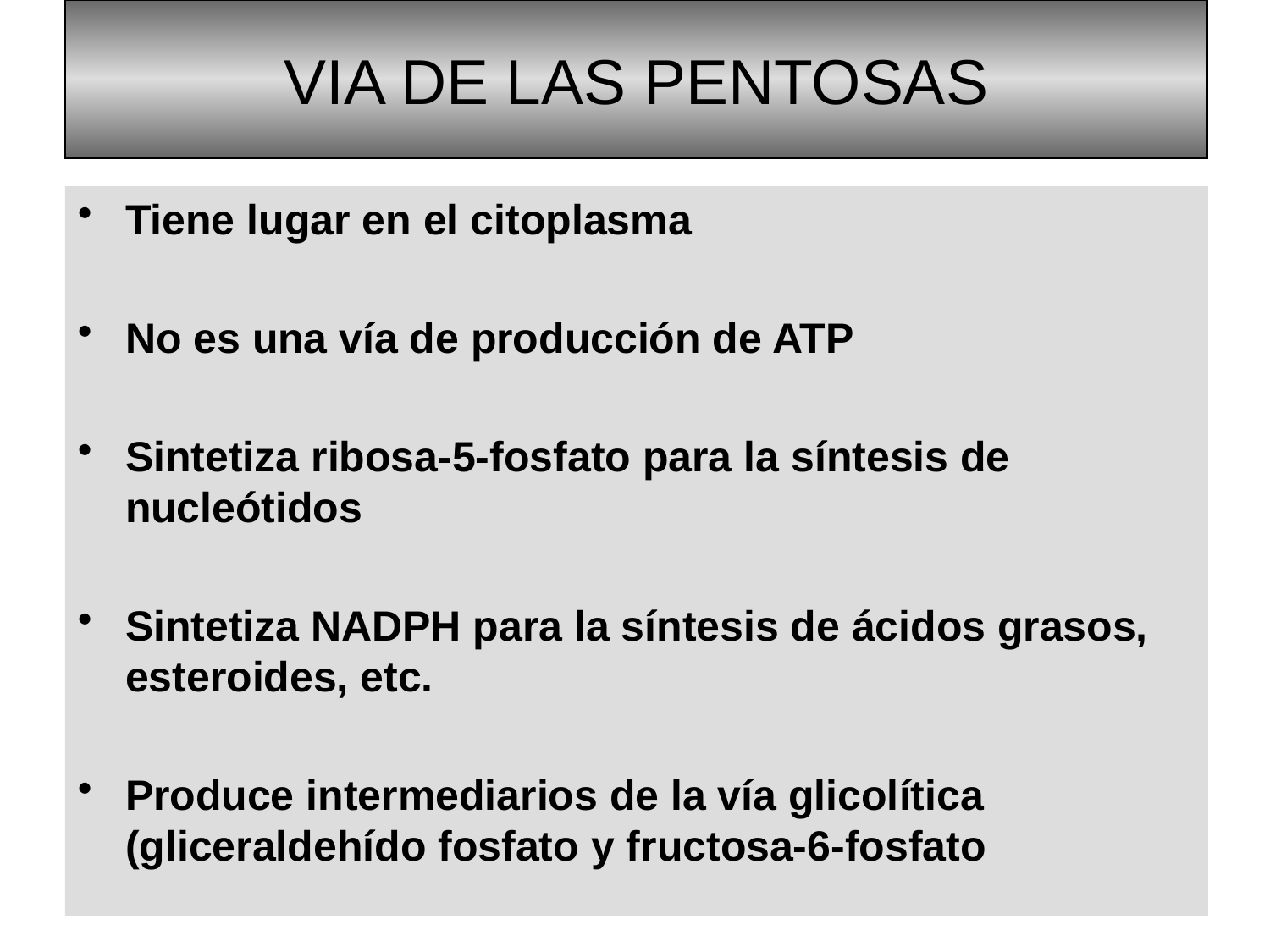

# VIA DE LAS PENTOSAS
Tiene lugar en el citoplasma

No es una vía de producción de ATP

Sintetiza ribosa-5-fosfato para la síntesis de nucleótidos

Sintetiza NADPH para la síntesis de ácidos grasos, esteroides, etc.

Produce intermediarios de la vía glicolítica (gliceraldehído fosfato y fructosa-6-fosfato